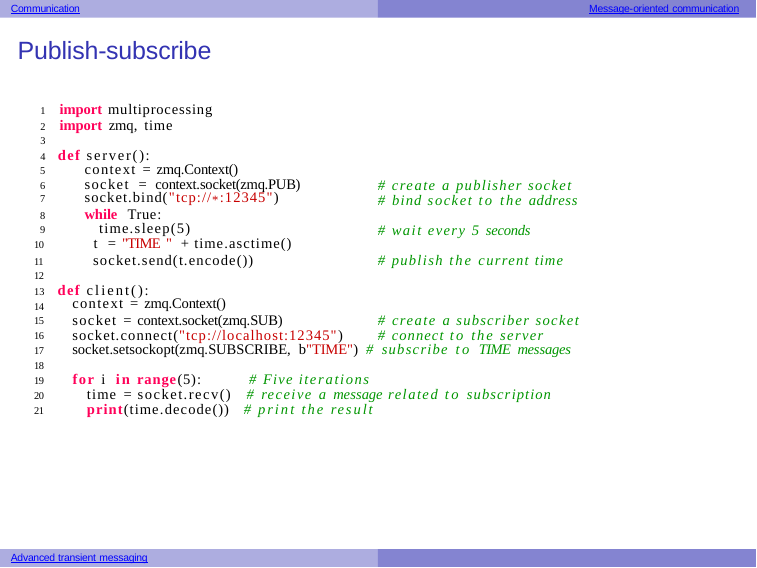

Communication
Message-oriented communication
Publish-subscribe
1  import multiprocessing
2  import zmq, time
3
4 def server():
5	context = zmq.Context()
6	socket = context.socket(zmq.PUB)
7	socket.bind("tcp://*:12345")
8	while True:
9	time.sleep(5)
10	t = "TIME " + time.asctime()
11	socket.send(t.encode())
12
# create a publisher socket # bind socket to the address
# wait every 5 seconds
# publish the current time
13 def client():
context = zmq.Context()
socket = context.socket(zmq.SUB) socket.connect("tcp://localhost:12345")
14
15
16
17
18
19
20
21
# create a subscriber socket # connect to the server
socket.setsockopt(zmq.SUBSCRIBE, b"TIME") # subscribe to TIME messages
for i in range(5):	# Five iterations
time = socket.recv()  # receive a message related to subscription
print(time.decode()) # print the result

Advanced transient messaging